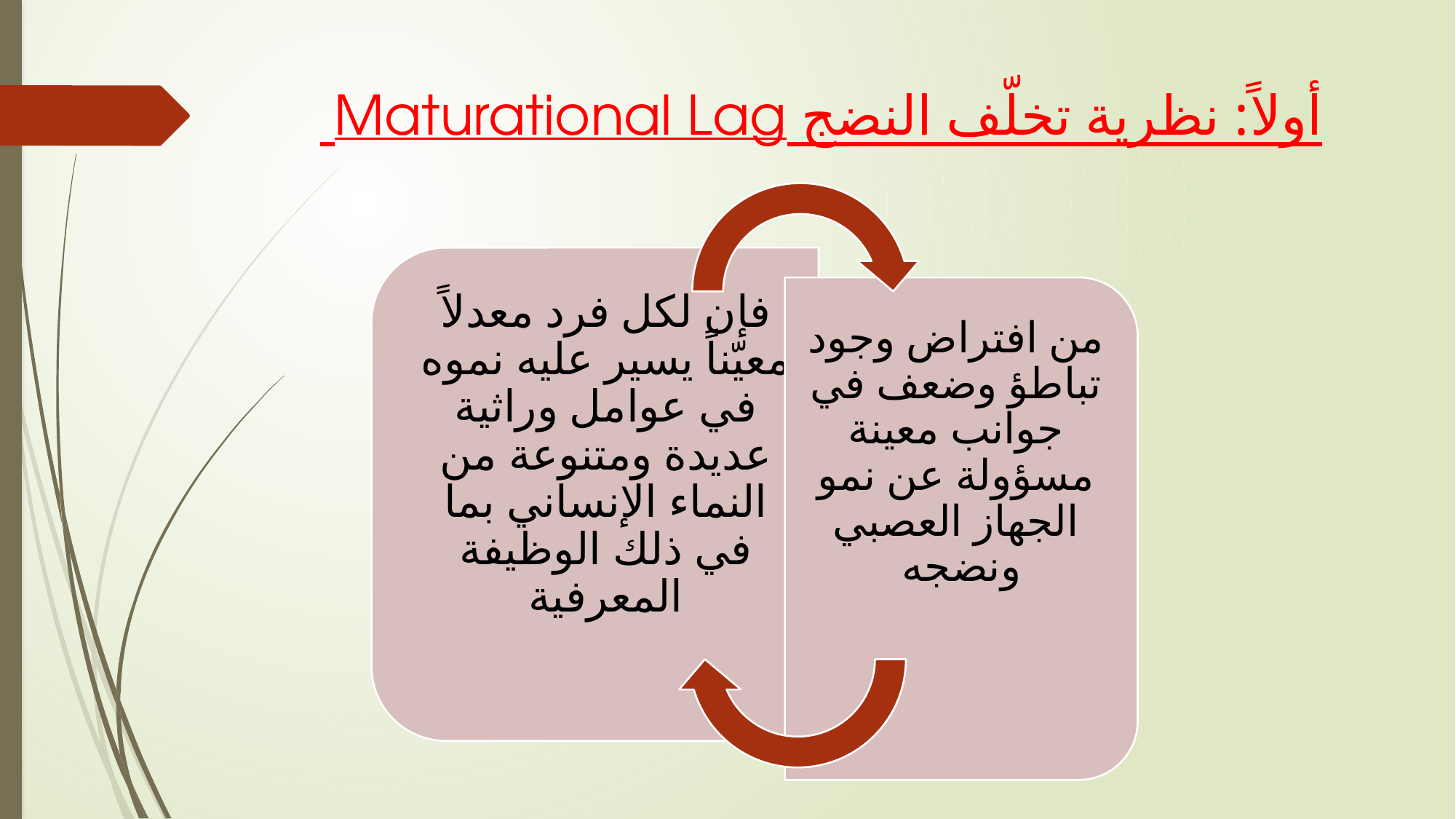

# أولاً: نظرية تخلّف النضج Maturational Lag
فإن لكل فرد معدلاً معيّناً يسير عليه نموه في عوامل وراثية عديدة ومتنوعة من النماء الإنساني بما في ذلك الوظيفة المعرفية
من افتراض وجود تباطؤ وضعف في جوانب معينة مسؤولة عن نمو الجهاز العصبي ونضجه